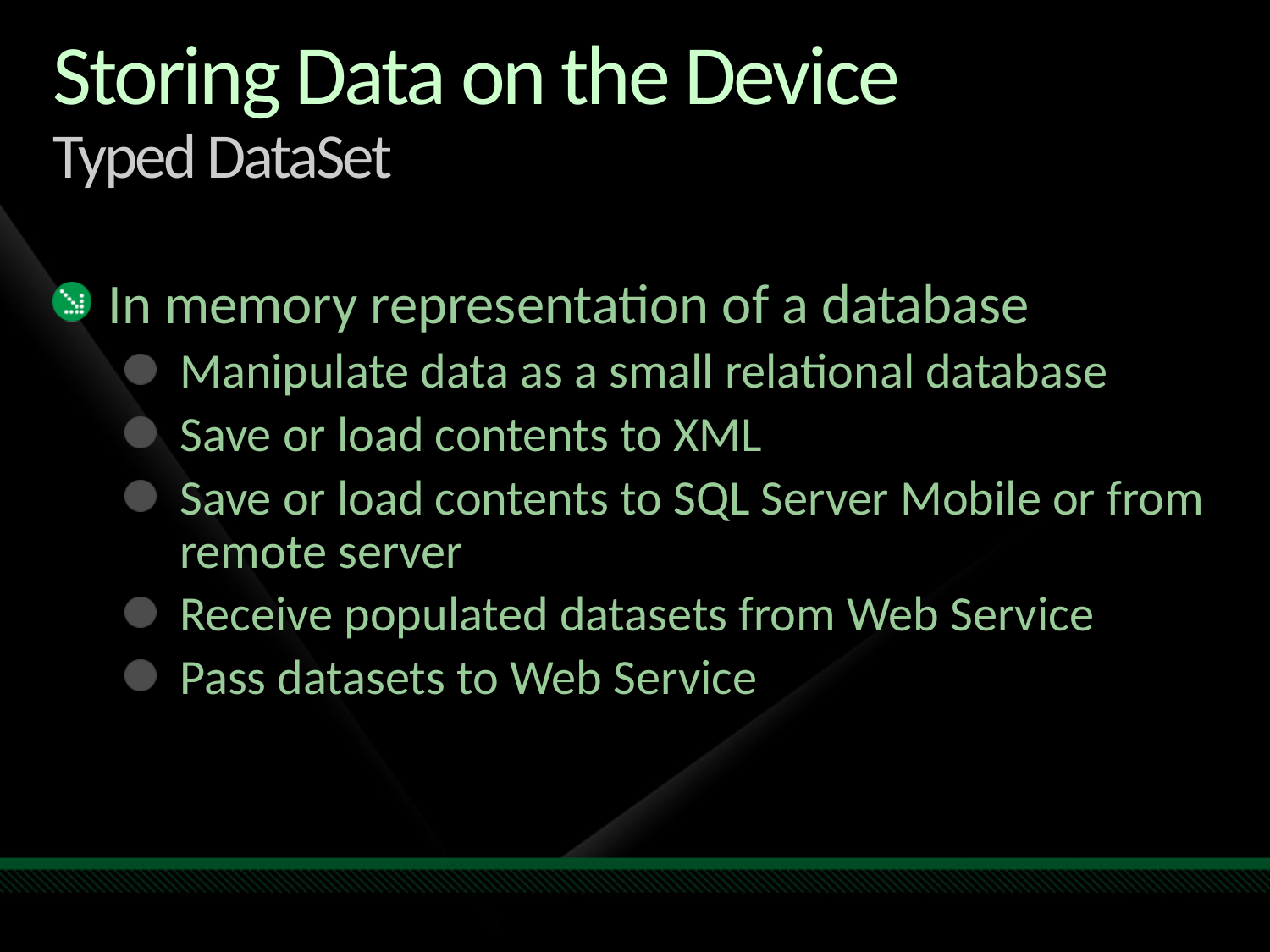

# Storing Data on the Device Typed DataSet

In memory representation of a database
Manipulate data as a small relational database
Save or load contents to XML
Save or load contents to SQL Server Mobile or from remote server
Receive populated datasets from Web Service
Pass datasets to Web Service